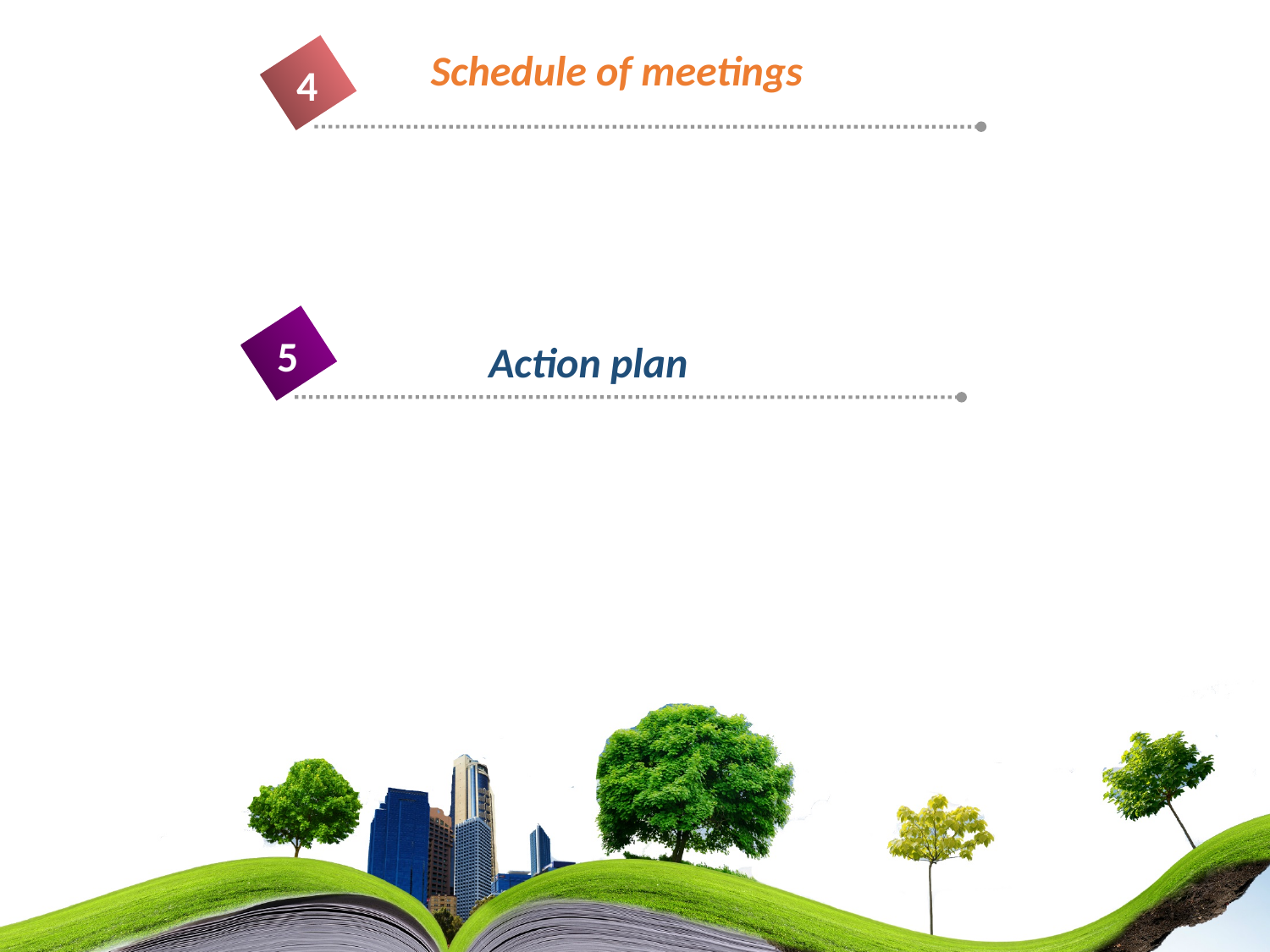

Schedule of meetings

4

5
Action plan